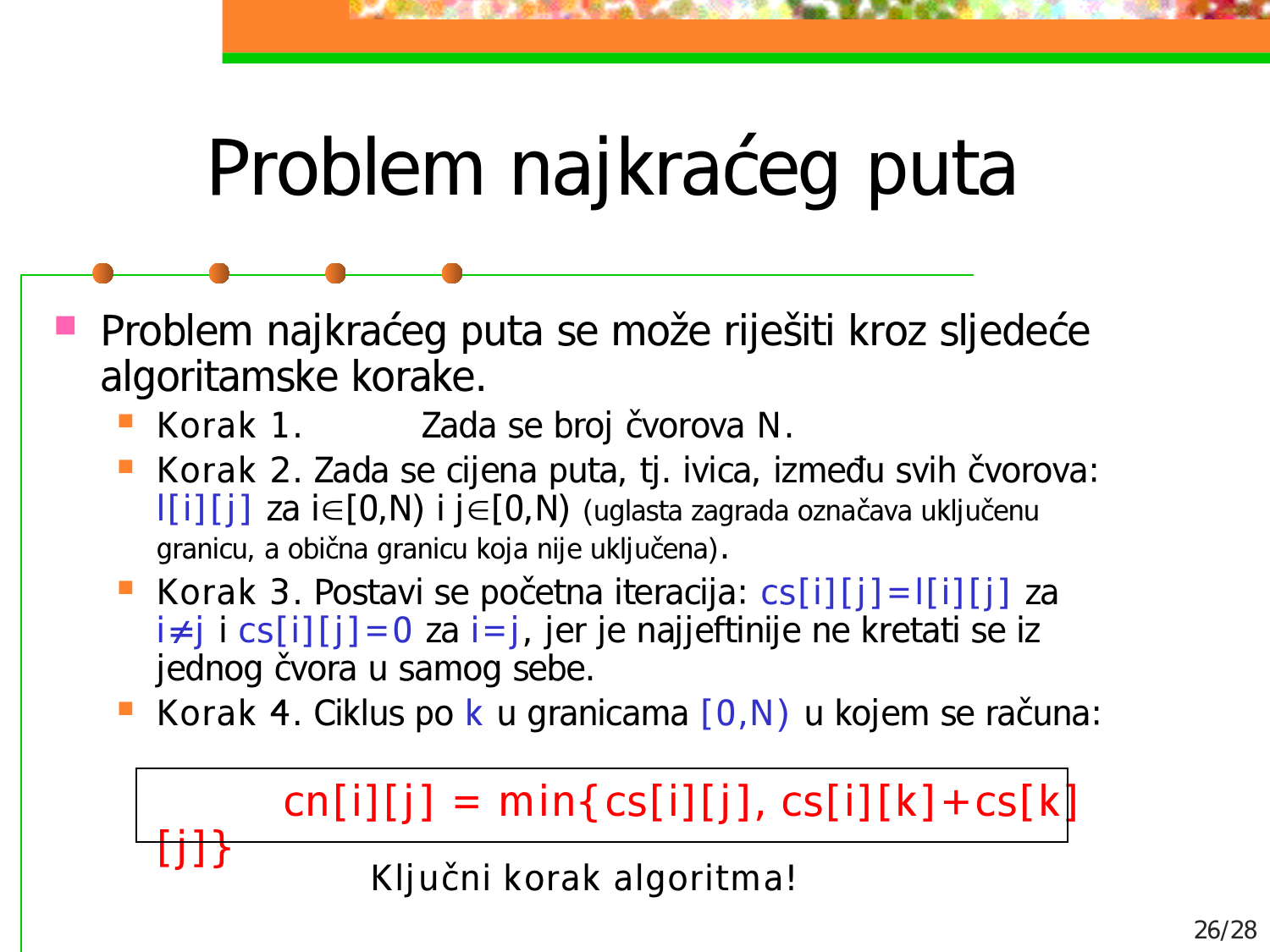

# Problem najkraćeg puta
Problem najkraćeg puta se može riješiti kroz sljedeće algoritamske korake.
Korak 1.	 Zada se broj čvorova N.
Korak 2. Zada se cijena puta, tj. ivica, između svih čvorova: l[i][j] za i∈[0,N) i j∈[0,N) (uglasta zagrada označava uključenu granicu, a obična granicu koja nije uključena).
Korak 3. Postavi se početna iteracija: cs[i][j]=l[i][j] za i≠j i cs[i][j]=0 za i=j, jer je najjeftinije ne kretati se iz jednog čvora u samog sebe.
Korak 4. Ciklus po k u granicama [0,N) u kojem se računa:
	cn[i][j] = min{cs[i][j], cs[i][k]+cs[k][j]}

Ključni korak algoritma!
26/28